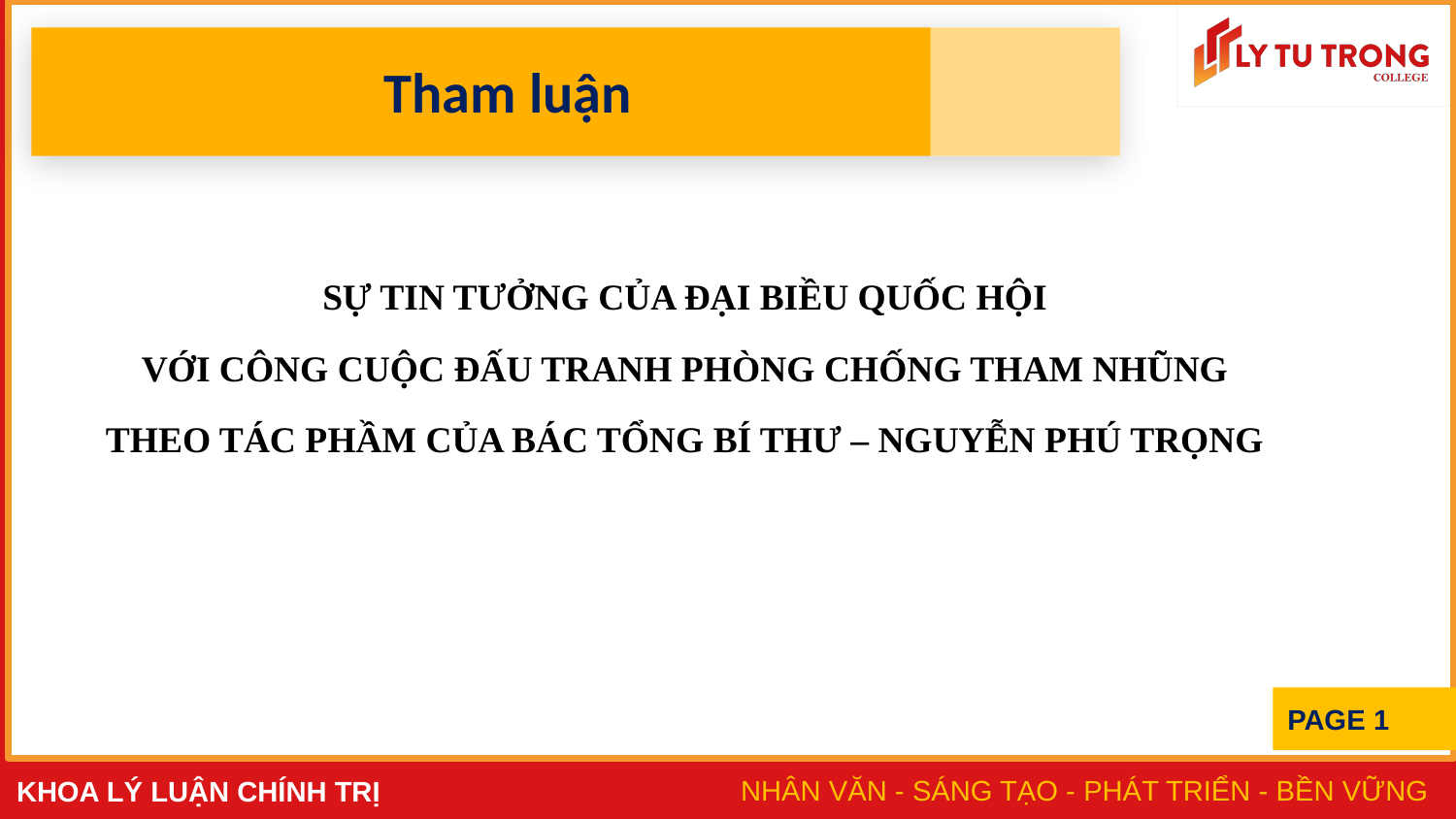

# Tham luận
SỰ TIN TƯỞNG CỦA ĐẠI BIỀU QUỐC HỘI
VỚI CÔNG CUỘC ĐẤU TRANH PHÒNG CHỐNG THAM NHŨNG
THEO TÁC PHẦM CỦA BÁC TỔNG BÍ THƯ – NGUYỄN PHÚ TRỌNG

PAGE 1